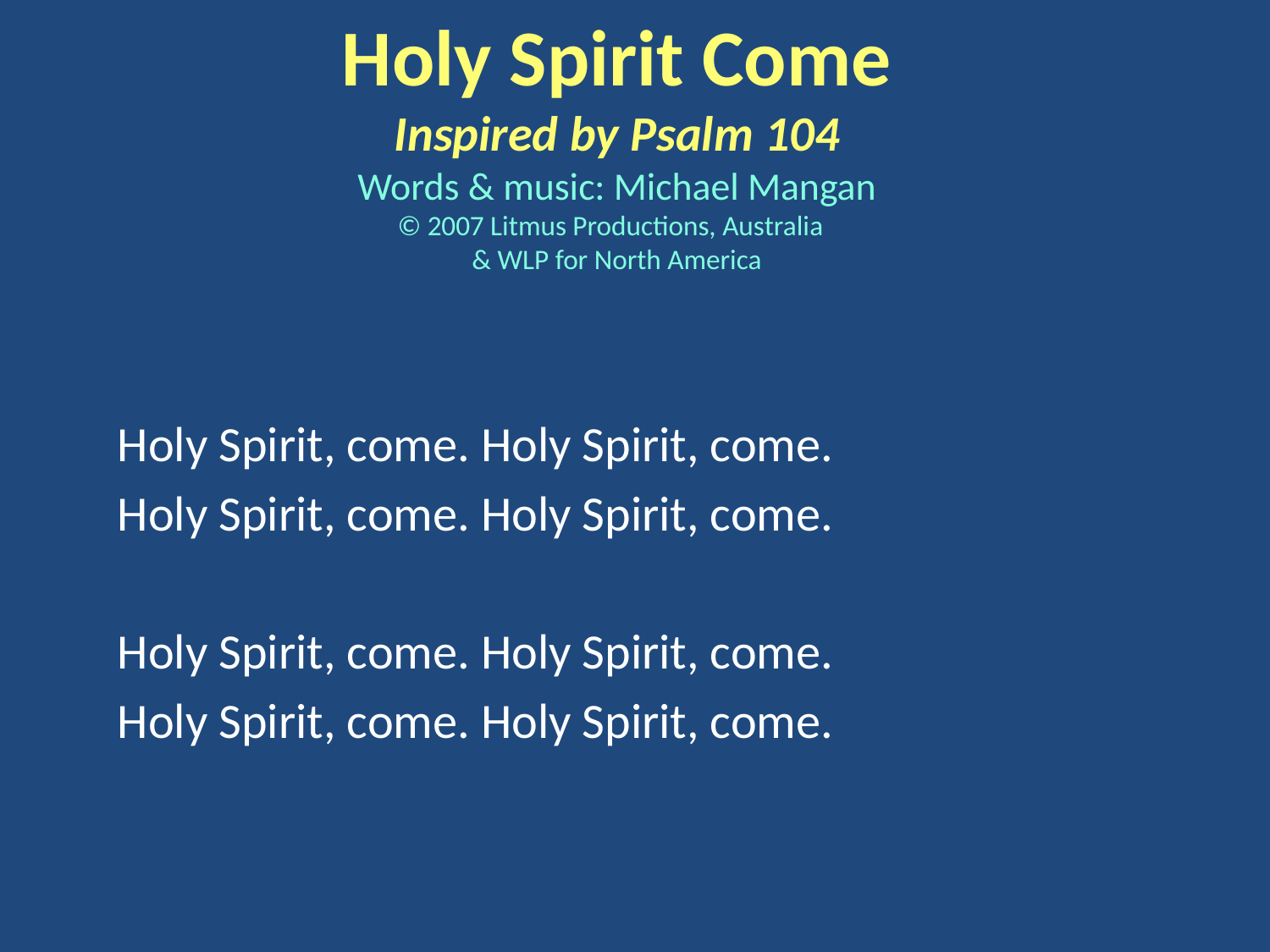

Holy Spirit Come
Inspired by Psalm 104
Words & music: Michael Mangan
© 2007 Litmus Productions, Australia
& WLP for North America
Holy Spirit, come. Holy Spirit, come.
Holy Spirit, come. Holy Spirit, come.

Holy Spirit, come. Holy Spirit, come.
Holy Spirit, come. Holy Spirit, come.